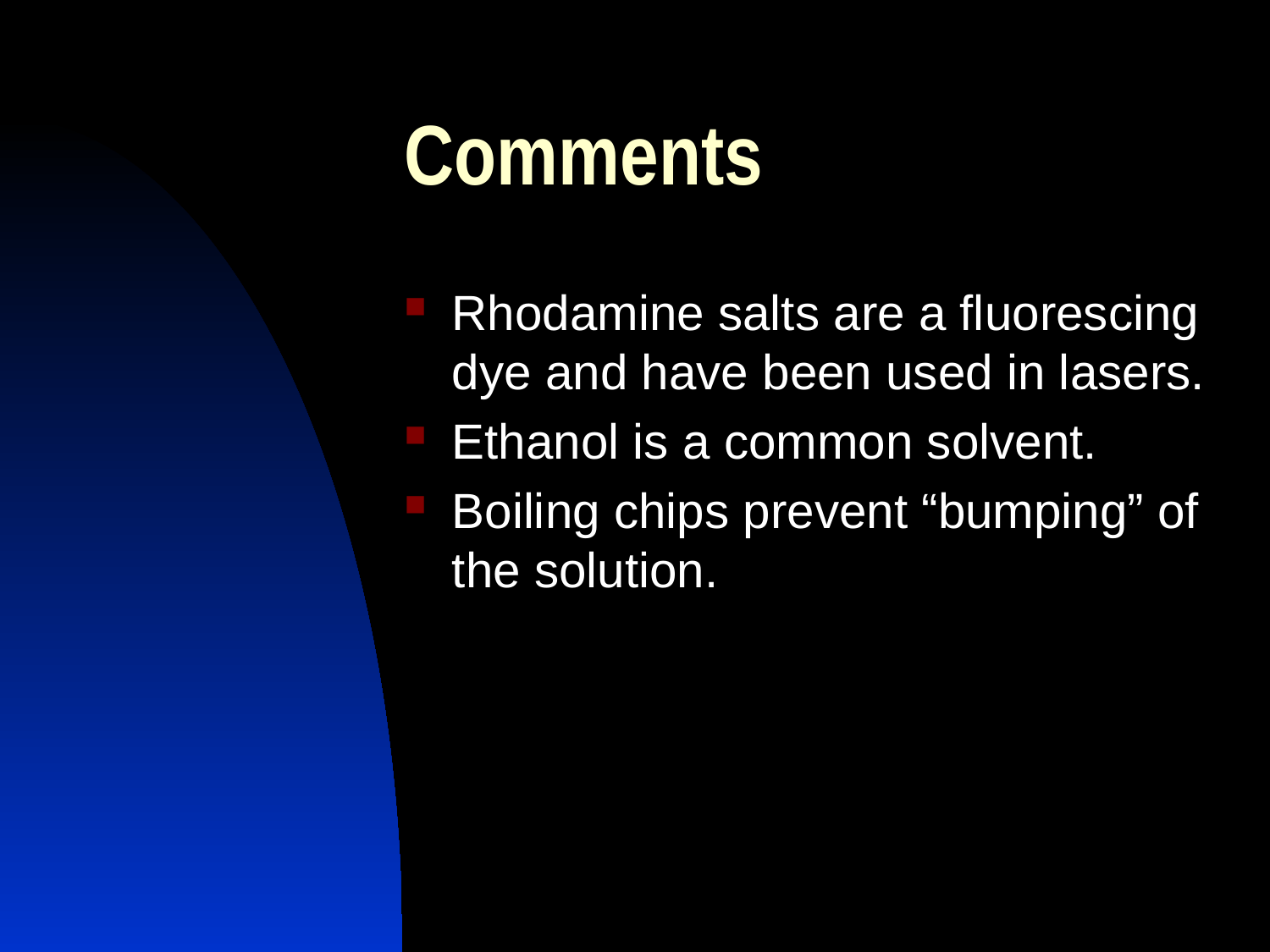

# Comments
Rhodamine salts are a fluorescing dye and have been used in lasers.
Ethanol is a common solvent.
Boiling chips prevent “bumping” of the solution.